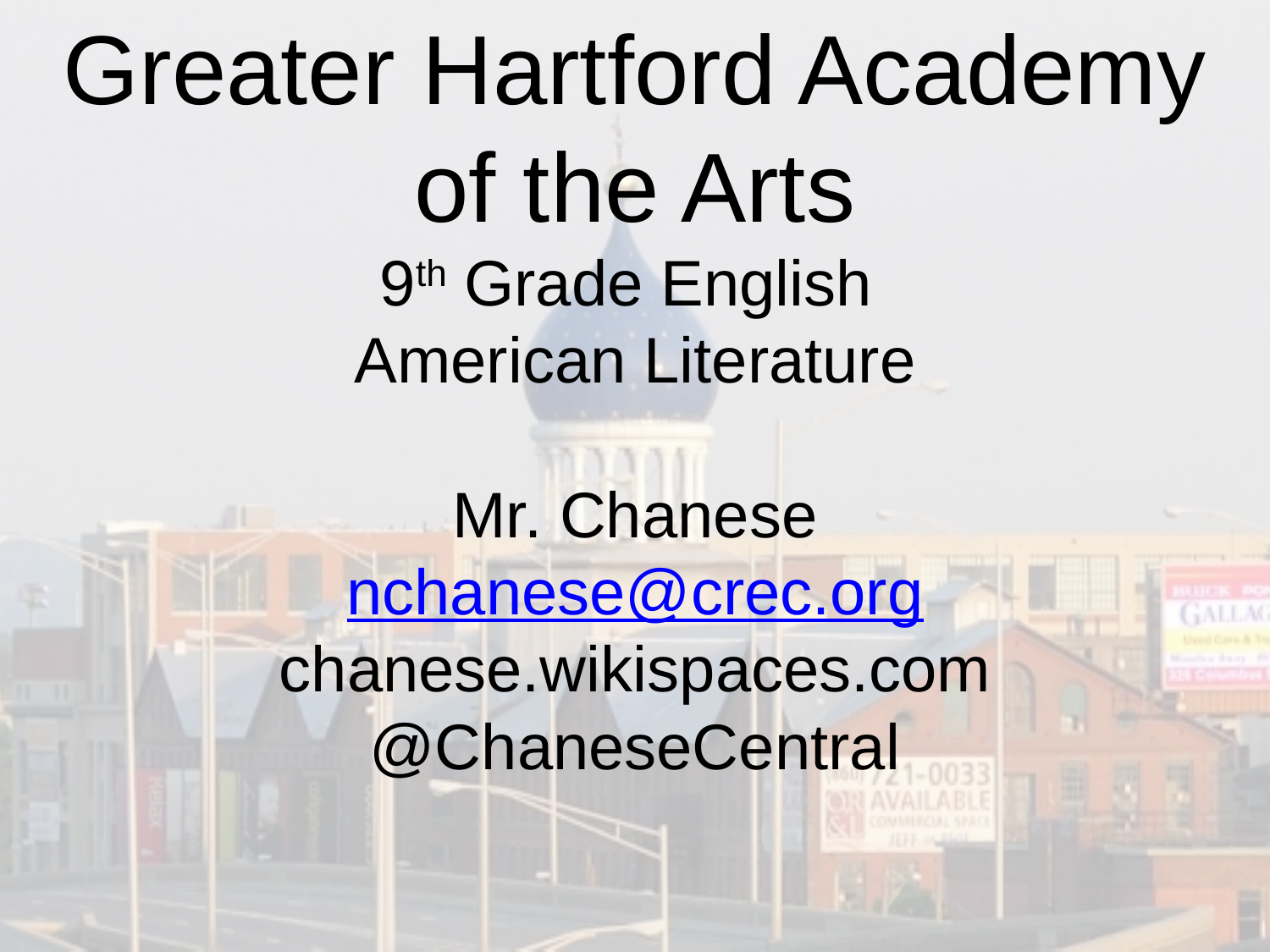

# Greater Hartford Academy of the Arts 9th Grade English American Literature Mr. Chanese nchanese@crec.org chanese.wikispaces.com @ChaneseCentral